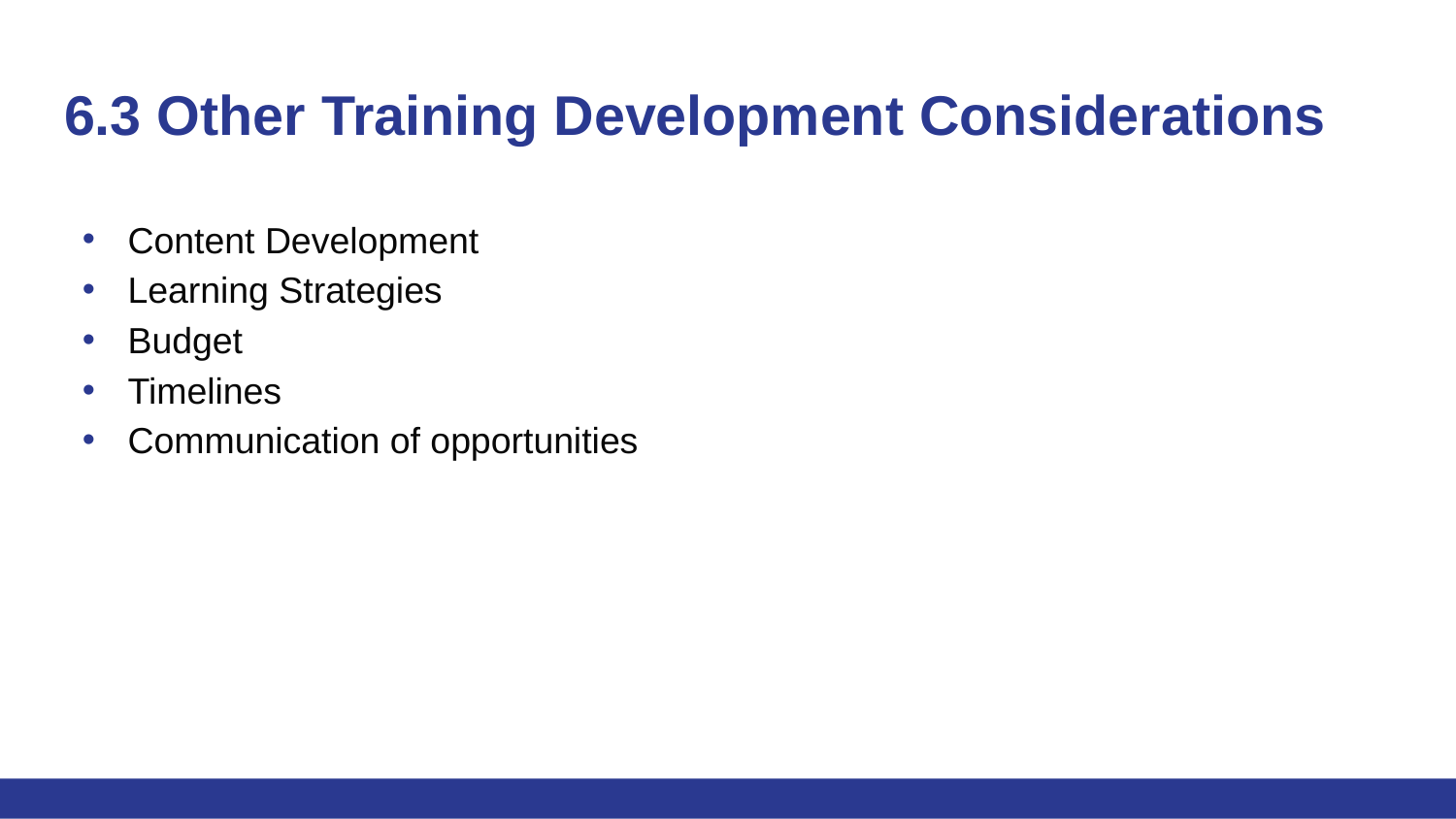

# 6.3 Other Training Development Considerations
Content Development
Learning Strategies
Budget
Timelines
Communication of opportunities